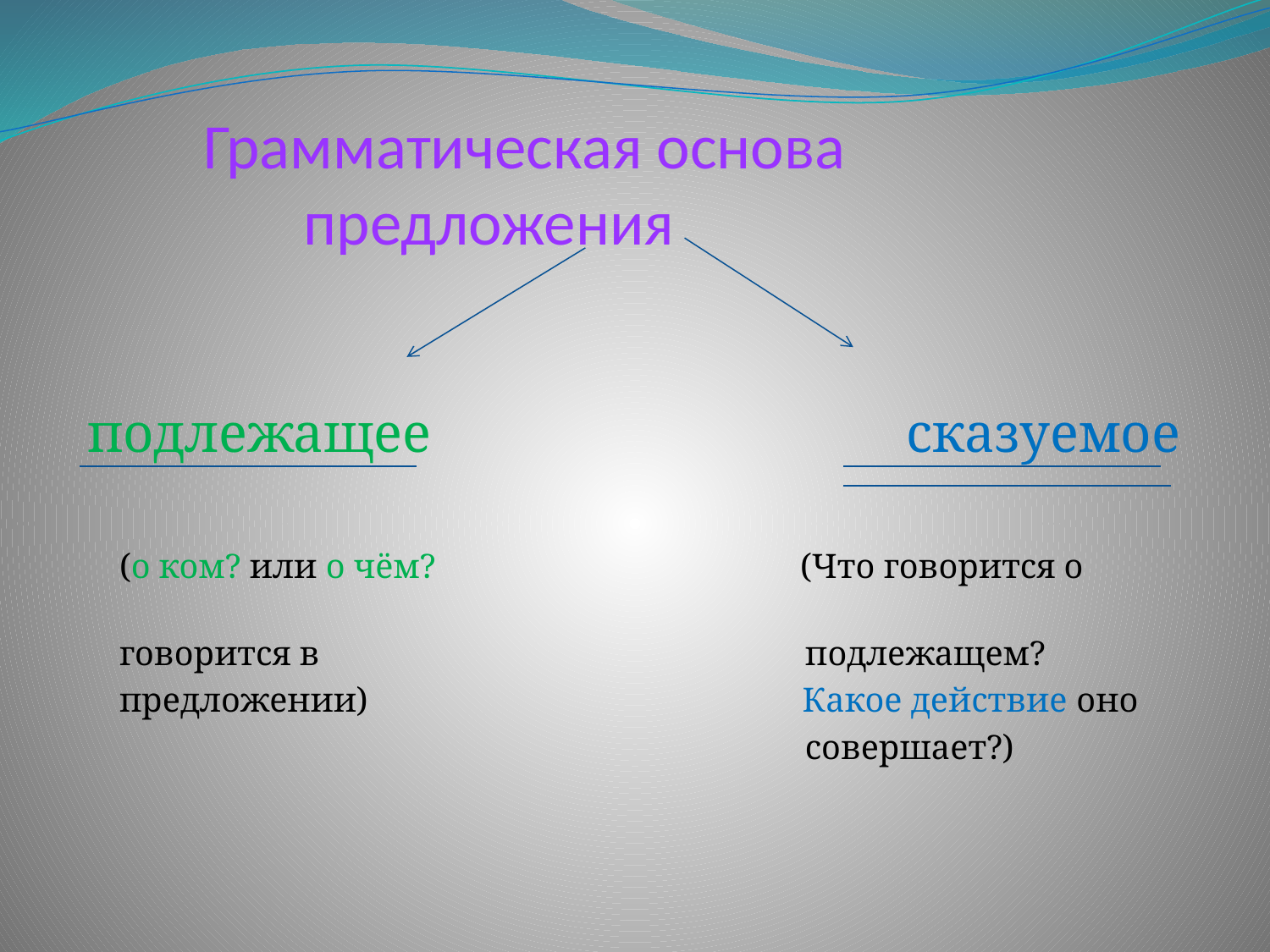

# Грамматическая основа предложения

 подлежащее                                  сказуемое

     (о ком? или о чём?                                          (Что говорится о
     говорится в                                                        подлежащем?
     предложении)                                                  Какое действие оно
                                                                                    совершает?)